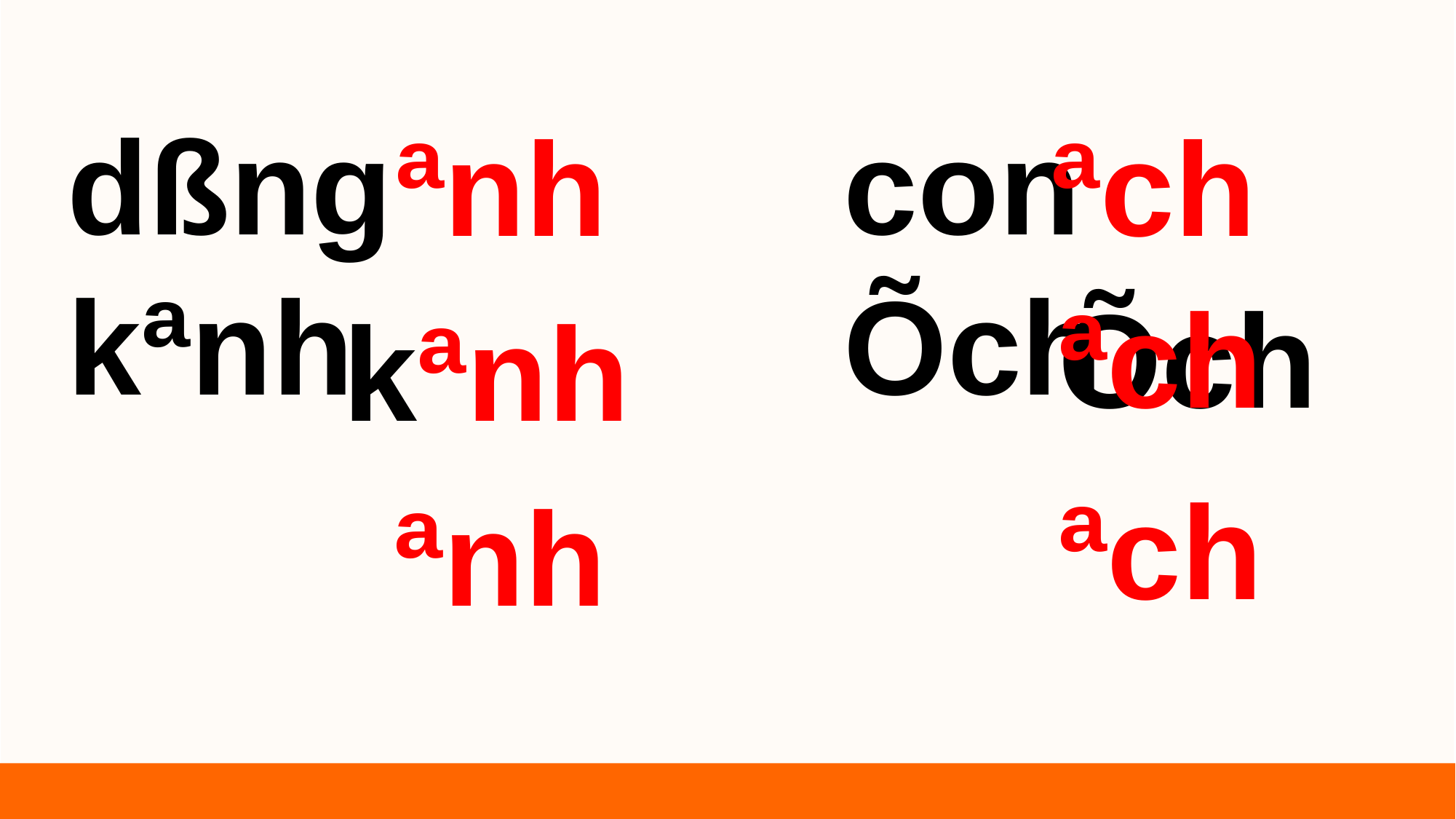

con Õch
dßng kªnh
ªnh
ªch
ªch
Õch
 kªnh
ªch
ªnh